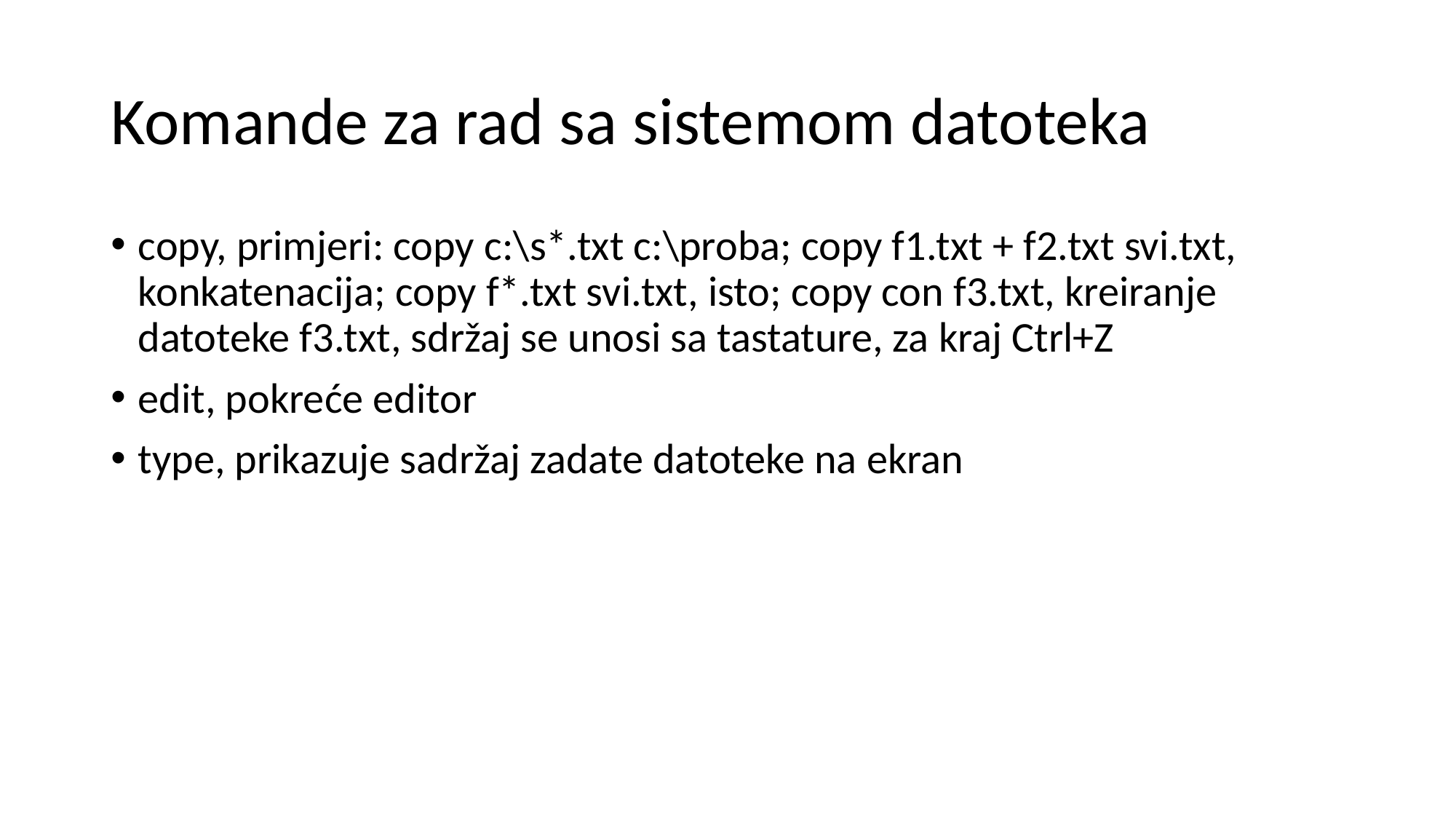

# Komande za rad sa sistemom datoteka
copy, primjeri: copy c:\s*.txt c:\proba; copy f1.txt + f2.txt svi.txt, konkatenacija; copy f*.txt svi.txt, isto; copy con f3.txt, kreiranje datoteke f3.txt, sdržaj se unosi sa tastature, za kraj Ctrl+Z
edit, pokreće editor
type, prikazuje sadržaj zadate datoteke na ekran